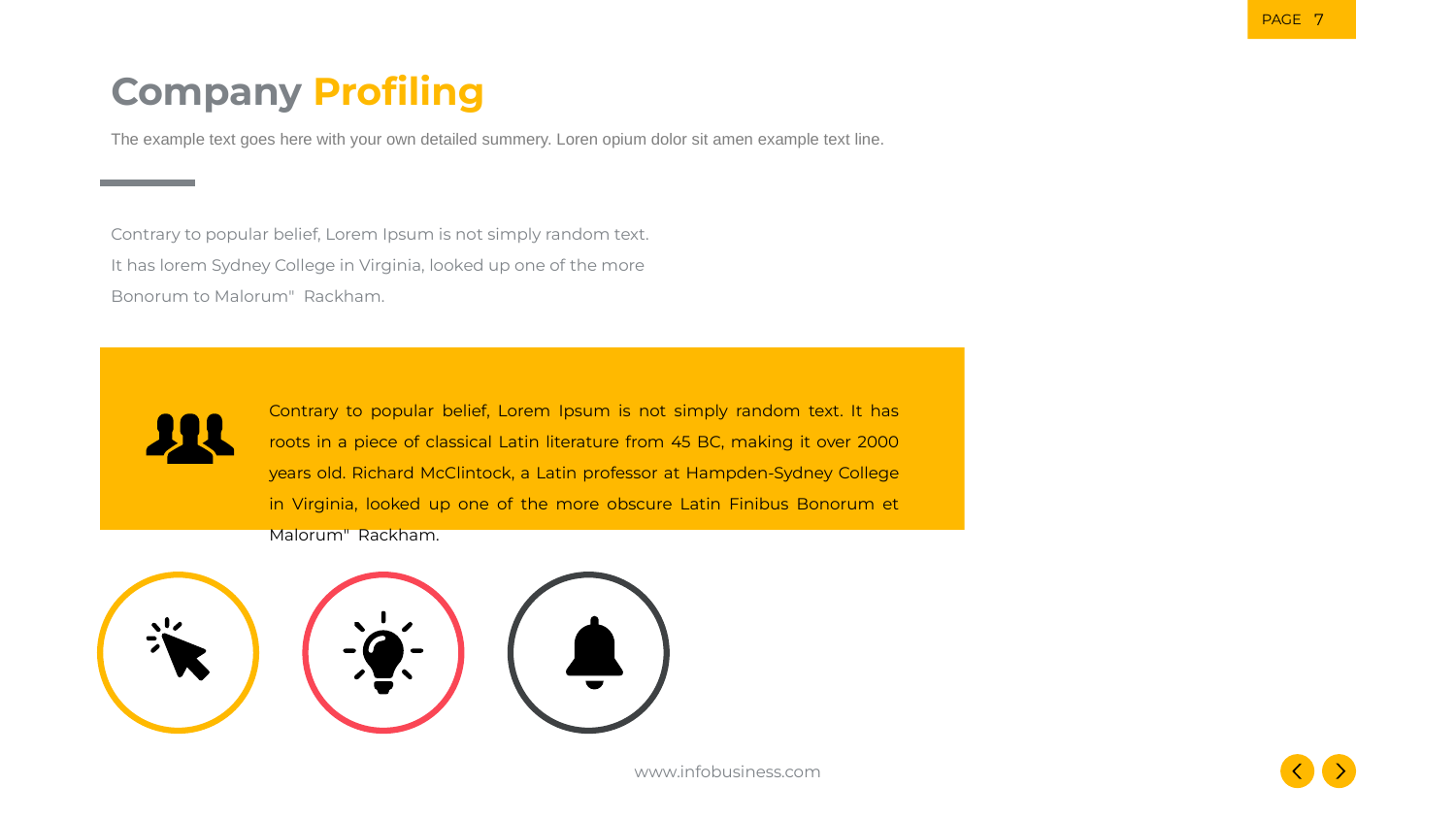

7
# Company Profiling
The example text goes here with your own detailed summery. Loren opium dolor sit amen example text line.
Contrary to popular belief, Lorem Ipsum is not simply random text. It has lorem Sydney College in Virginia, looked up one of the more Bonorum to Malorum"  Rackham.

Contrary to popular belief, Lorem Ipsum is not simply random text. It has roots in a piece of classical Latin literature from 45 BC, making it over 2000 years old. Richard McClintock, a Latin professor at Hampden-Sydney College in Virginia, looked up one of the more obscure Latin Finibus Bonorum et Malorum"  Rackham.

www.infobusiness.com